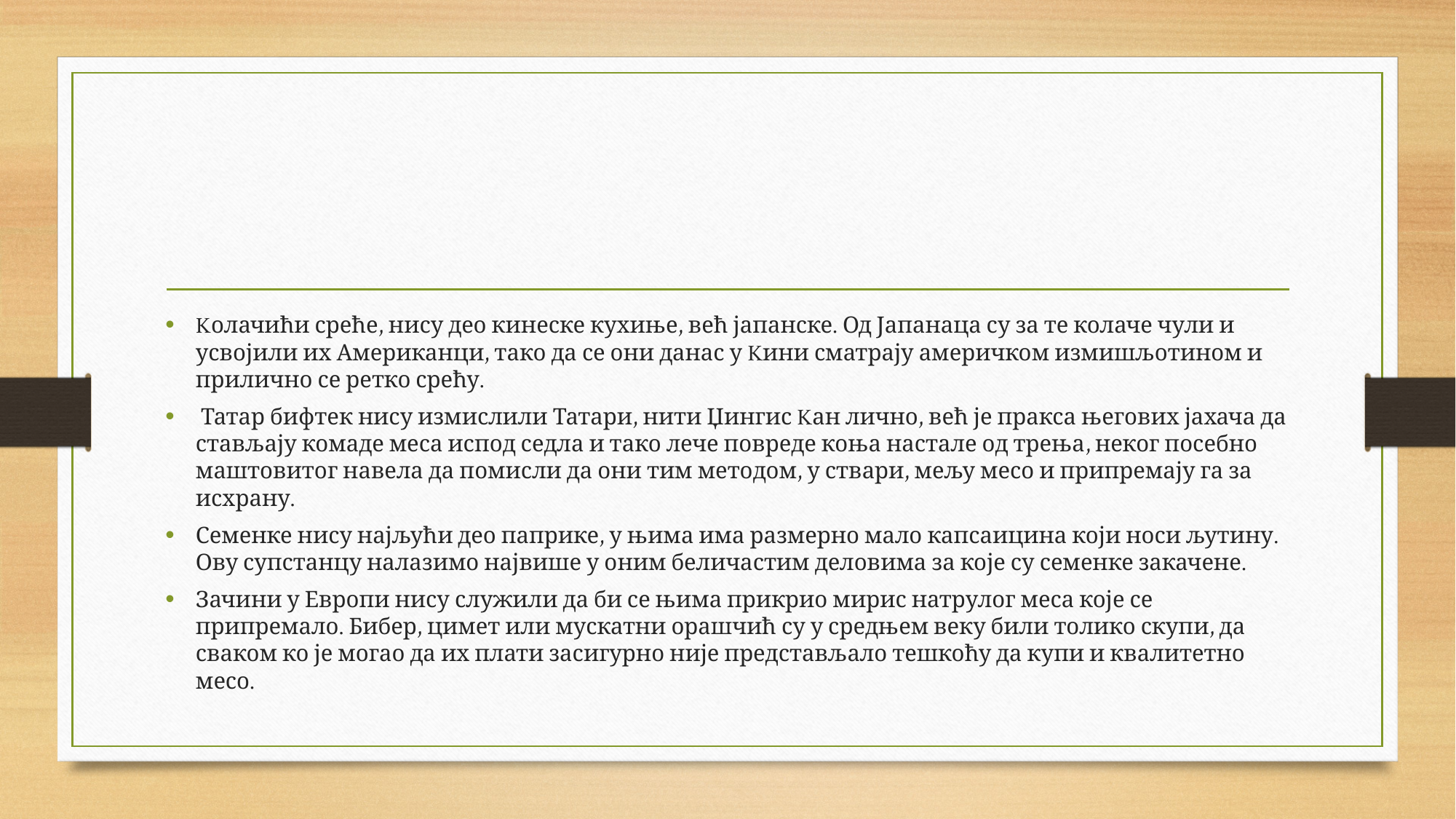

Kолачићи среће, нису део кинеске кухиње, већ јапанске. Од Јапанаца су за те колаче чули и усвојили их Американци, тако да се они данас у Kини сматрају америчком измишљотином и прилично се ретко срећу.
 Татар бифтек нису измислили Татари, нити Џингис Kан лично, већ је пракса његових јахача да стављају комаде меса испод седла и тако лече повреде коња настале од трења, неког посебно маштовитог навела да помисли да они тим методом, у ствари, мељу месо и припремају га за исхрану.
Семенке нису најљући део паприке, у њима има размерно мало капсаицина који носи љутину. Ову супстанцу налазимо највише у оним беличастим деловима за које су семенке закачене.
Зачини у Европи нису служили да би се њима прикрио мирис натрулог меса које се припремало. Бибер, цимет или мускатни орашчић су у средњем веку били толико скупи, да сваком ко је могао да их плати засигурно није представљало тешкоћу да купи и квалитетно месо.